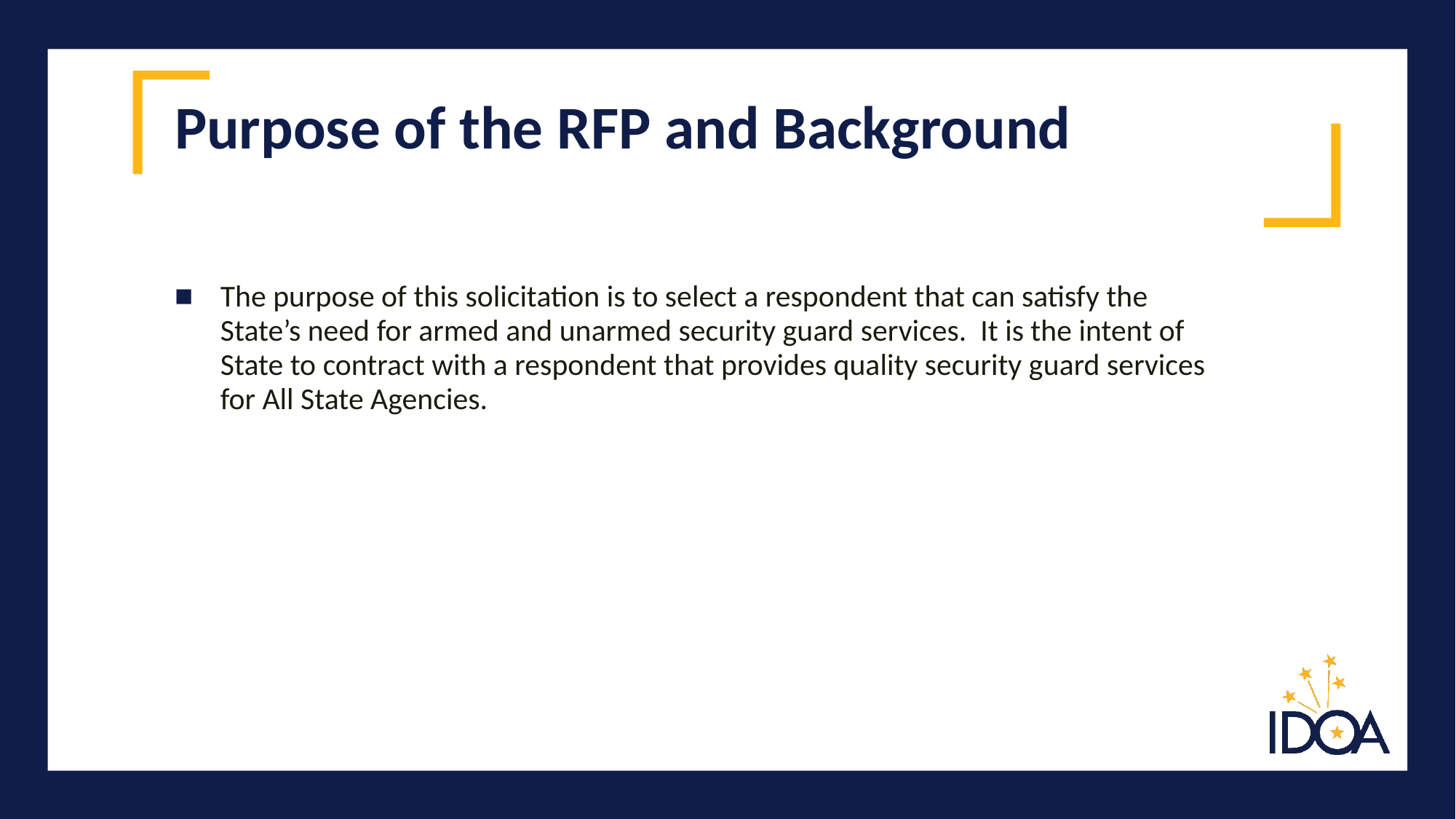

# Purpose of the RFP and Background

The purpose of this solicitation is to select a respondent that can satisfy the State’s need for armed and unarmed security guard services.  It is the intent of State to contract with a respondent that provides quality security guard services for All State Agencies.